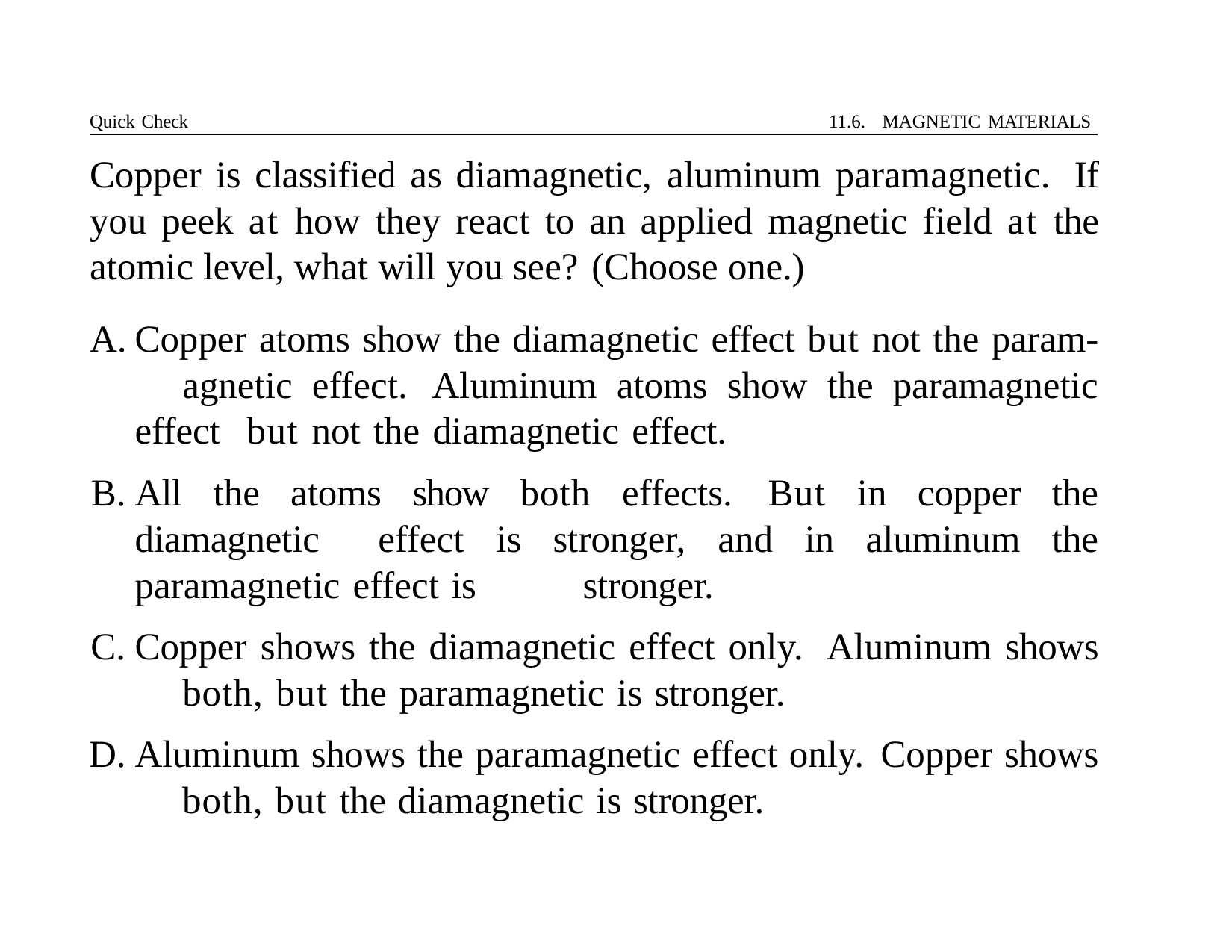

Quick Check	11.6.  MAGNETIC MATERIALS

# Copper is classified as diamagnetic, aluminum paramagnetic.  If you peek at how they react to an applied magnetic field at the atomic level, what will you see? (Choose one.)
Copper atoms show the diamagnetic effect but not the param- 	agnetic effect. Aluminum atoms show the paramagnetic effect 	but not the diamagnetic effect.
All the atoms show both effects. But in copper the diamagnetic 	effect is stronger, and in aluminum the paramagnetic effect is 	stronger.
Copper shows the diamagnetic effect only.  Aluminum shows 	both, but the paramagnetic is stronger.
Aluminum shows the paramagnetic effect only. Copper shows 	both, but the diamagnetic is stronger.